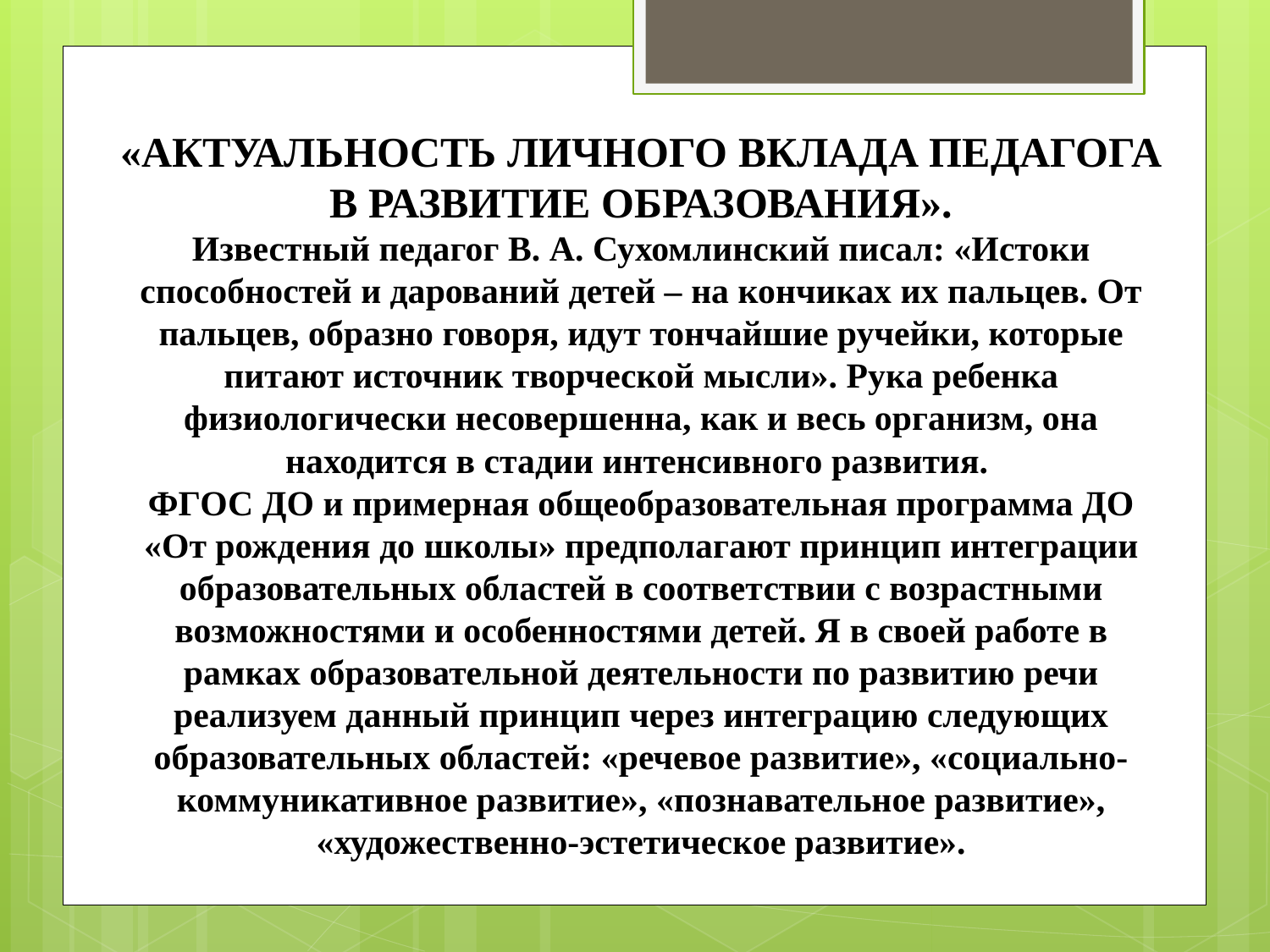

«АКТУАЛЬНОСТЬ ЛИЧНОГО ВКЛАДА ПЕДАГОГА В РАЗВИТИЕ ОБРАЗОВАНИЯ».
Известный педагог В. А. Сухомлинский писал: «Истоки способностей и дарований детей – на кончиках их пальцев. От пальцев, образно говоря, идут тончайшие ручейки, которые питают источник творческой мысли». Рука ребенка физиологически несовершенна, как и весь организм, она находится в стадии интенсивного развития.
ФГОС ДО и примерная общеобразовательная программа ДО «От рождения до школы» предполагают принцип интеграции образовательных областей в соответствии с возрастными возможностями и особенностями детей. Я в своей работе в рамках образовательной деятельности по развитию речи реализуем данный принцип через интеграцию следующих образовательных областей: «речевое развитие», «социально-коммуникативное развитие», «познавательное развитие», «художественно-эстетическое развитие».